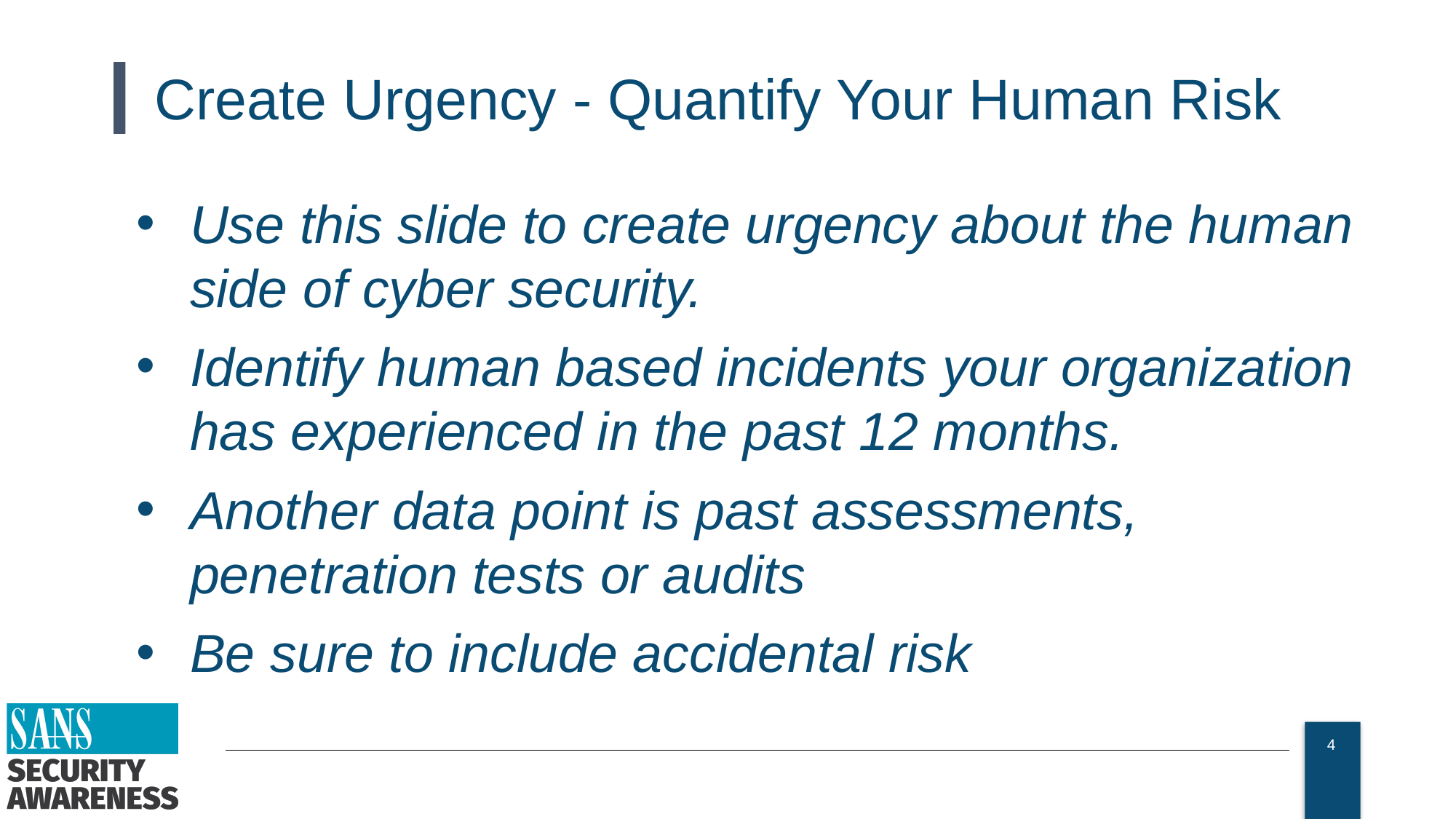

# Create Urgency - Quantify Your Human Risk
Use this slide to create urgency about the human side of cyber security.
Identify human based incidents your organization has experienced in the past 12 months.
Another data point is past assessments, penetration tests or audits
Be sure to include accidental risk